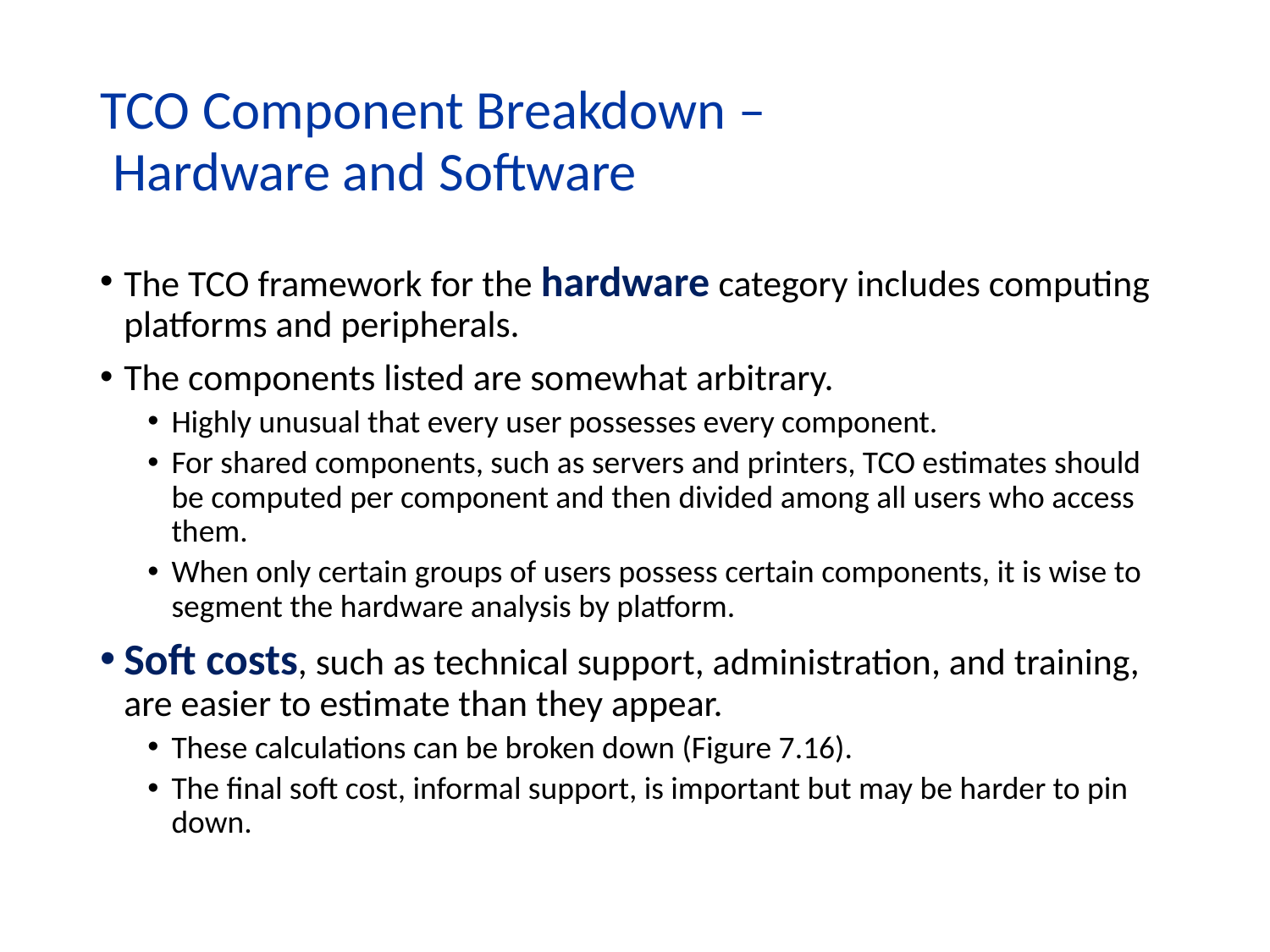

# TCO Component Breakdown – Hardware and Software
The TCO framework for the hardware category includes computing platforms and peripherals.
The components listed are somewhat arbitrary.
Highly unusual that every user possesses every component.
For shared components, such as servers and printers, TCO estimates should be computed per component and then divided among all users who access them.
When only certain groups of users possess certain components, it is wise to segment the hardware analysis by platform.
Soft costs, such as technical support, administration, and training, are easier to estimate than they appear.
These calculations can be broken down (Figure 7.16).
The final soft cost, informal support, is important but may be harder to pin down.